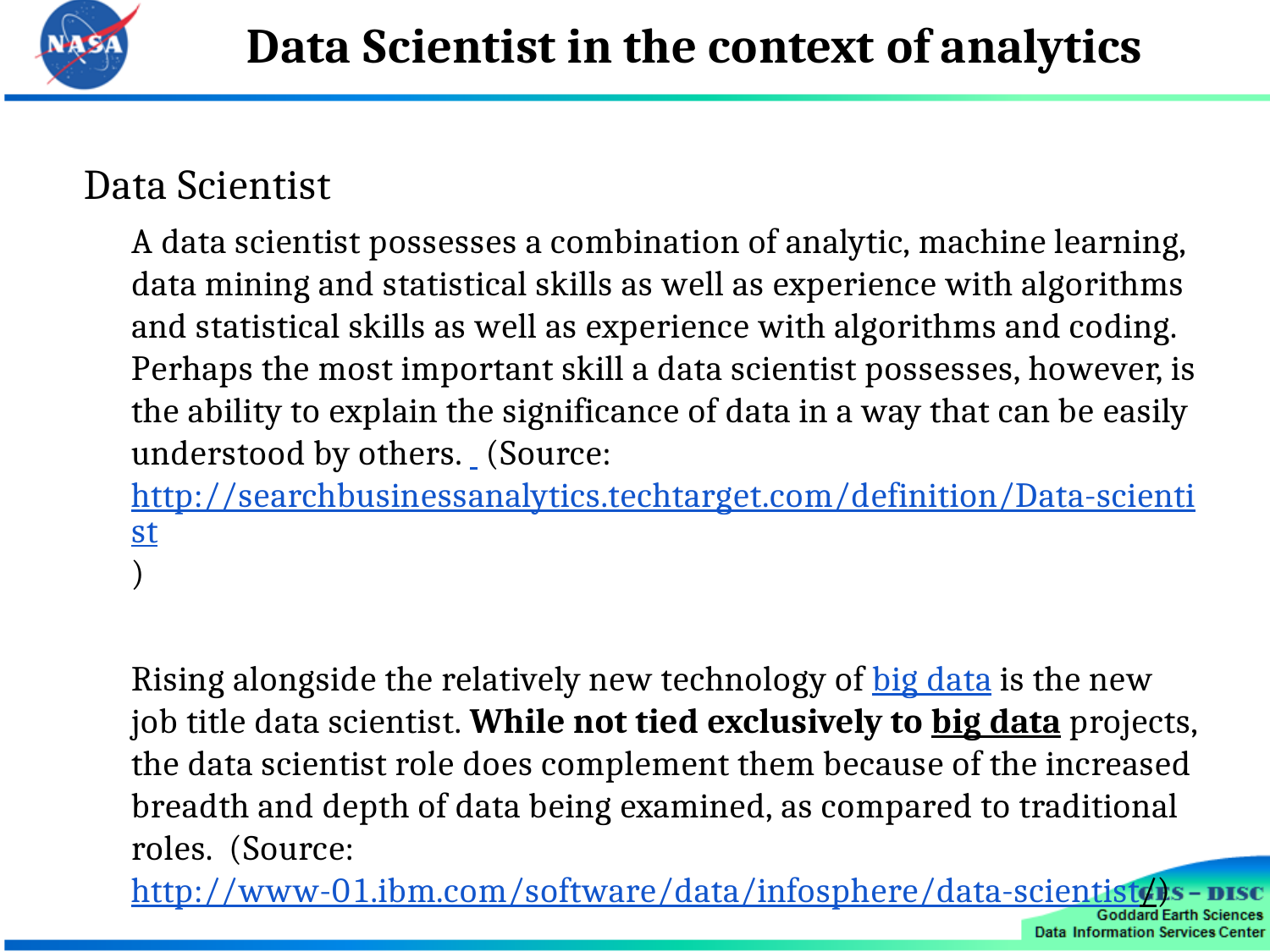

# Data Scientist in the context of analytics
Data Scientist
	A data scientist possesses a combination of analytic, machine learning, data mining and statistical skills as well as experience with algorithms and statistical skills as well as experience with algorithms and coding. Perhaps the most important skill a data scientist possesses, however, is the ability to explain the significance of data in a way that can be easily understood by others.   (Source: http://searchbusinessanalytics.techtarget.com/definition/Data-scientist)

Rising alongside the relatively new technology of big data is the new job title data scientist. While not tied exclusively to big data projects, the data scientist role does complement them because of the increased breadth and depth of data being examined, as compared to traditional roles.  (Source: http://www-01.ibm.com/software/data/infosphere/data-scientist/)